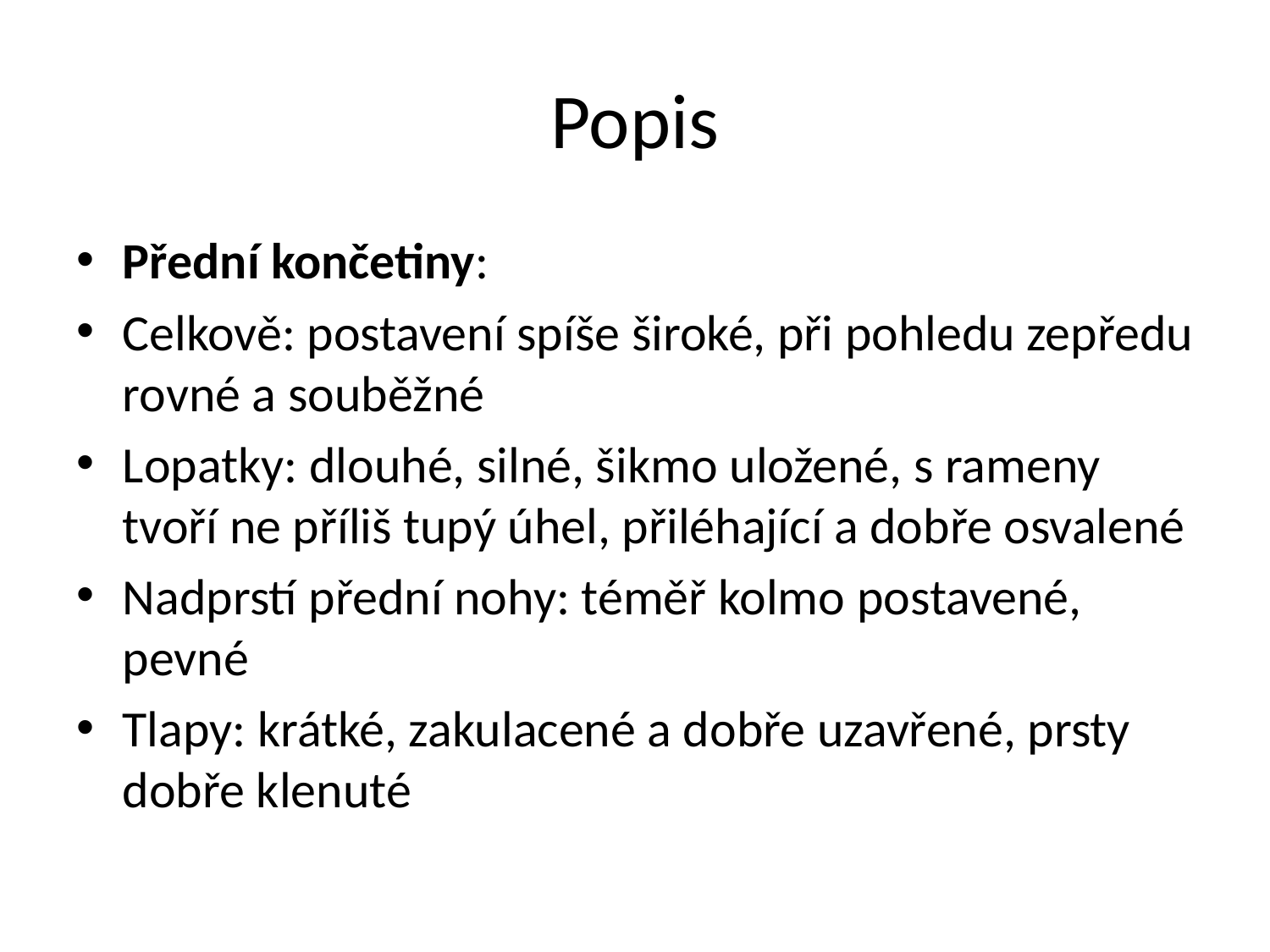

# Popis
Přední končetiny:
Celkově: postavení spíše široké, při pohledu zepředu rovné a souběžné
Lopatky: dlouhé, silné, šikmo uložené, s rameny tvoří ne příliš tupý úhel, přiléhající a dobře osvalené
Nadprstí přední nohy: téměř kolmo postavené, pevné
Tlapy: krátké, zakulacené a dobře uzavřené, prsty dobře klenuté